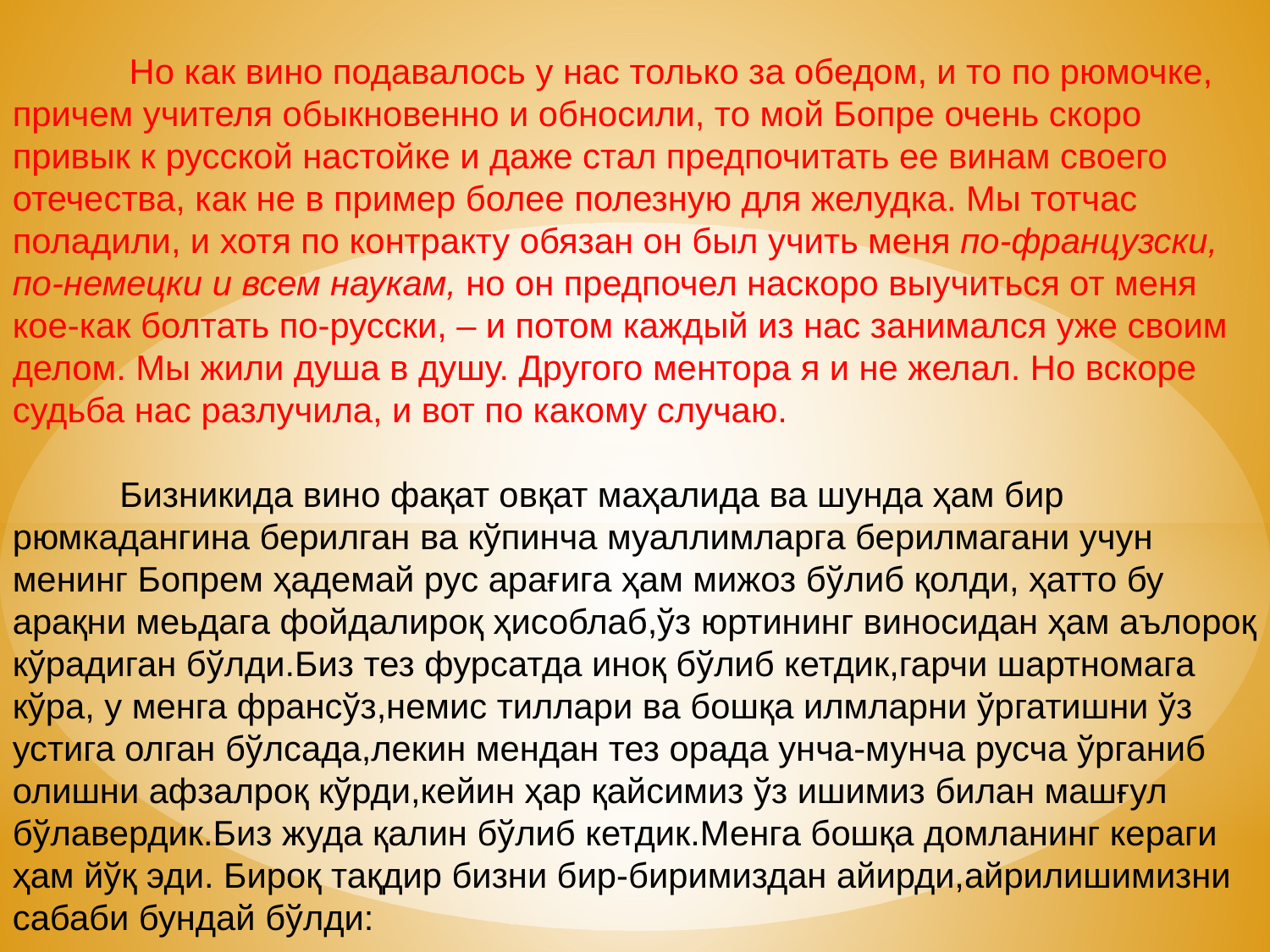

Но как вино подавалось у нас только за обедом, и то по рюмочке, причем учителя обыкновенно и обносили, то мой Бопре очень скоро привык к русской настойке и даже стал предпочитать ее винам своего отечества, как не в пример более полезную для желудка. Мы тотчас поладили, и хотя по контракту обязан он был учить меня по-французски, по-немецки и всем наукам, но он предпочел наскоро выучиться от меня кое-как болтать по-русски, – и потом каждый из нас занимался уже своим делом. Мы жили душа в душу. Другого ментора я и не желал. Но вскоре судьба нас разлучила, и вот по какому случаю.

           Бизникида вино фақат овқат маҳалида ва шунда ҳам бир рюмкадангина берилган ва кўпинча муаллимларга берилмагани учун менинг Бопрем ҳадемай рус арағига ҳам мижоз бўлиб қолди, ҳатто бу арақни меьдага фойдалироқ ҳисоблаб,ўз юртининг виносидан ҳам аълороқ кўрадиган бўлди.Биз тез фурсатда иноқ бўлиб кетдик,гарчи шартномага кўра, у менга франсўз,немис тиллари ва бошқа илмларни ўргатишни ўз устига олган бўлсада,лекин мендан тез орада унча-мунча русча ўрганиб олишни афзалроқ кўрди,кейин ҳар қайсимиз ўз ишимиз билан машғул бўлавердик.Биз жуда қалин бўлиб кетдик.Менга бошқа домланинг кераги ҳам йўқ эди. Бироқ тақдир бизни бир-биримиздан айирди,айрилишимизни сабаби бундай бўлди: